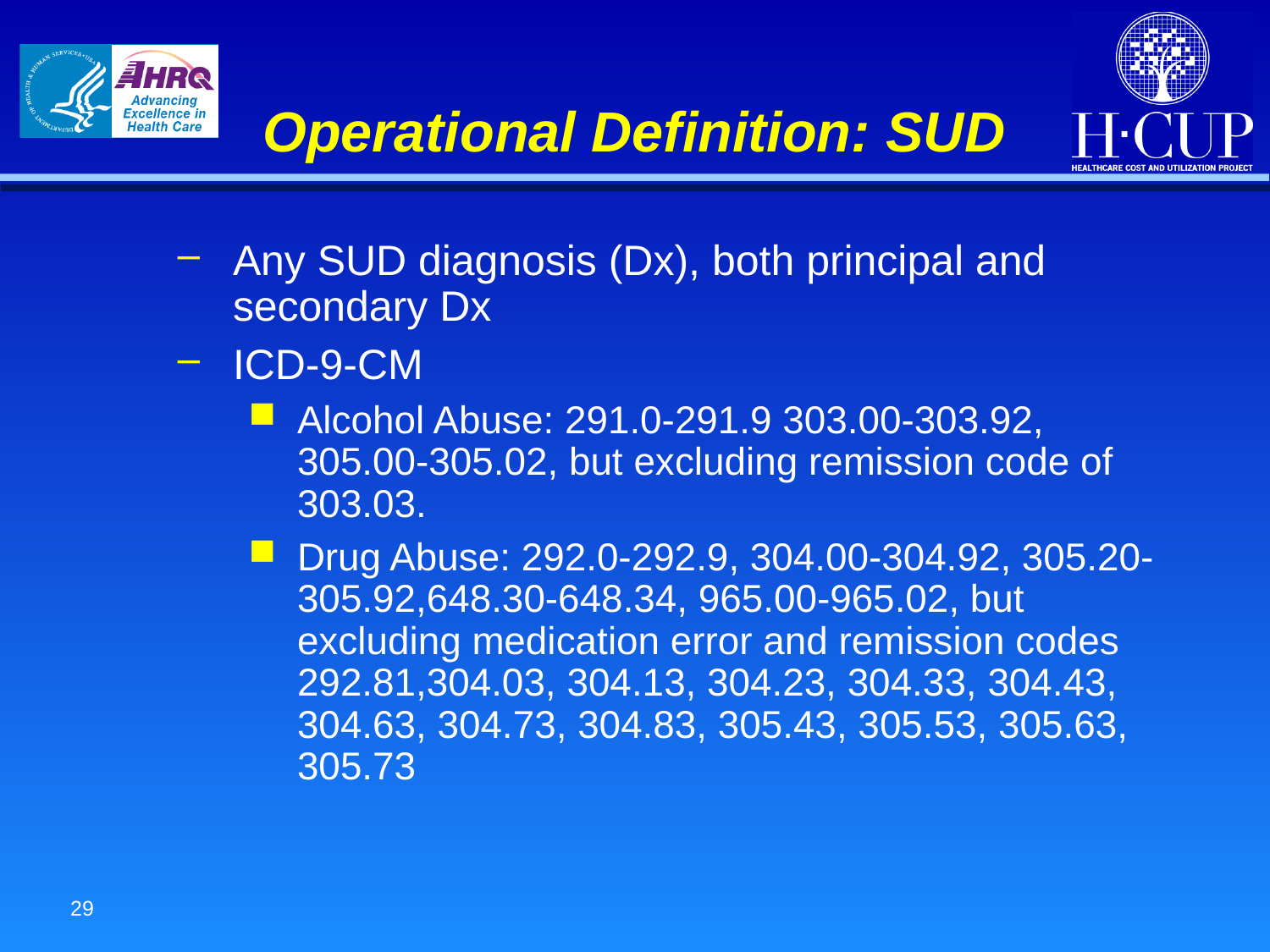

# Operational Definition: SUD
Any SUD diagnosis (Dx), both principal and secondary Dx
ICD-9-CM
Alcohol Abuse: 291.0-291.9 303.00-303.92, 305.00-305.02, but excluding remission code of 303.03.
Drug Abuse: 292.0-292.9, 304.00-304.92, 305.20-305.92,648.30-648.34, 965.00-965.02, but excluding medication error and remission codes 292.81,304.03, 304.13, 304.23, 304.33, 304.43, 304.63, 304.73, 304.83, 305.43, 305.53, 305.63, 305.73
29